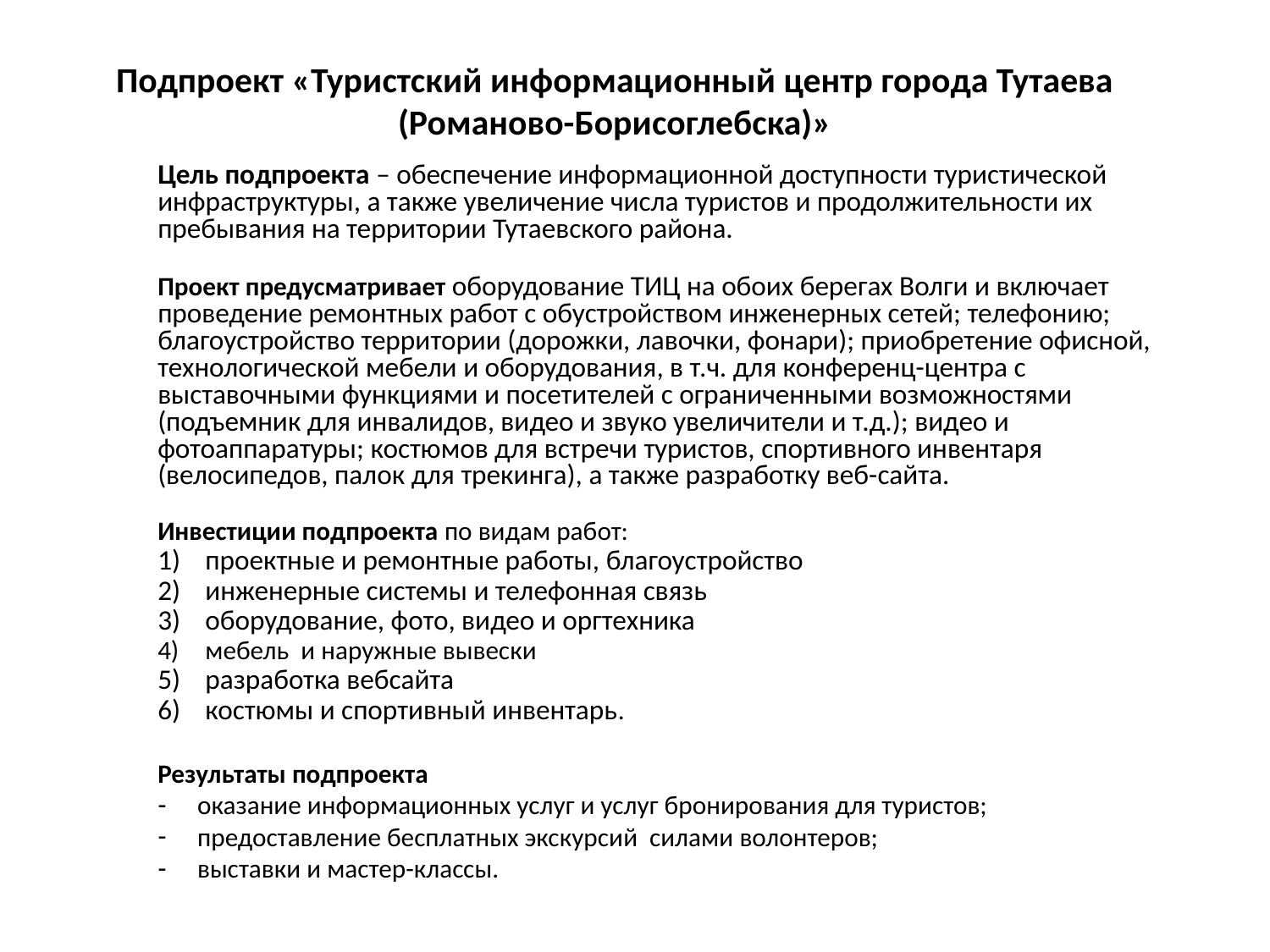

# Подпроект «Туристский информационный центр города Тутаева (Романово-Борисоглебска)»
Цель подпроекта – обеспечение информационной доступности туристической инфраструктуры, а также увеличение числа туристов и продолжительности их пребывания на территории Тутаевского района.

Проект предусматривает оборудование ТИЦ на обоих берегах Волги и включает проведение ремонтных работ с обустройством инженерных сетей; телефонию; благоустройство территории (дорожки, лавочки, фонари); приобретение офисной, технологической мебели и оборудования, в т.ч. для конференц-центра с выставочными функциями и посетителей с ограниченными возможностями (подъемник для инвалидов, видео и звуко увеличители и т.д.); видео и фотоаппаратуры; костюмов для встречи туристов, спортивного инвентаря (велосипедов, палок для трекинга), а также разработку веб-сайта.

Инвестиции подпроекта по видам работ:
проектные и ремонтные работы, благоустройство
инженерные системы и телефонная связь
оборудование, фото, видео и оргтехника
мебель  и наружные вывески
разработка вебсайта
костюмы и спортивный инвентарь.

Результаты подпроекта
оказание информационных услуг и услуг бронирования для туристов;
предоставление бесплатных экскурсий  силами волонтеров;
выставки и мастер-классы.